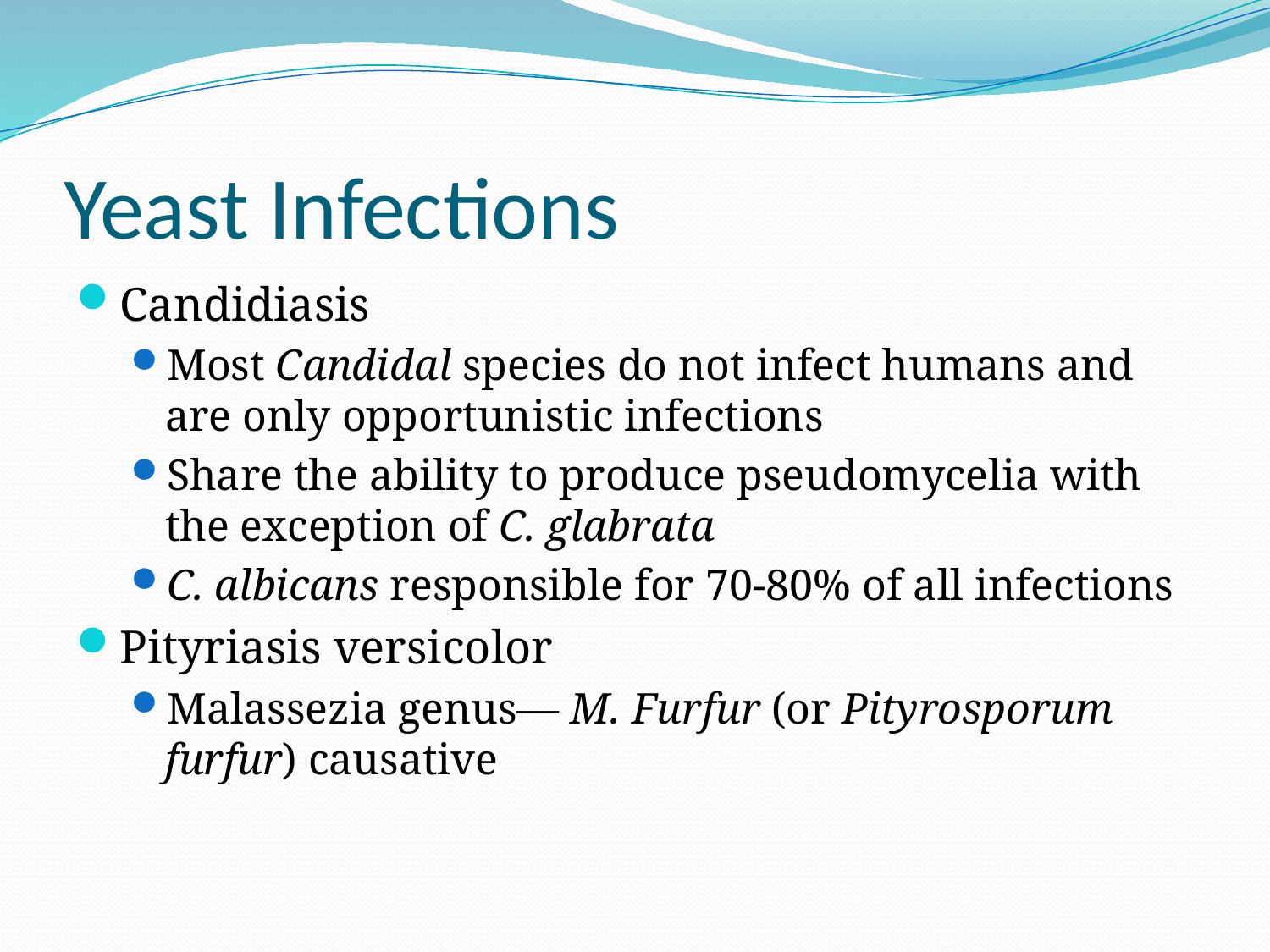

# Yeast Infections
Candidiasis
Most Candidal species do not infect humans and are only opportunistic infections
Share the ability to produce pseudomycelia with the exception of C. glabrata
C. albicans responsible for 70-80% of all infections
Pityriasis versicolor
Malassezia genus— M. Furfur (or Pityrosporum furfur) causative